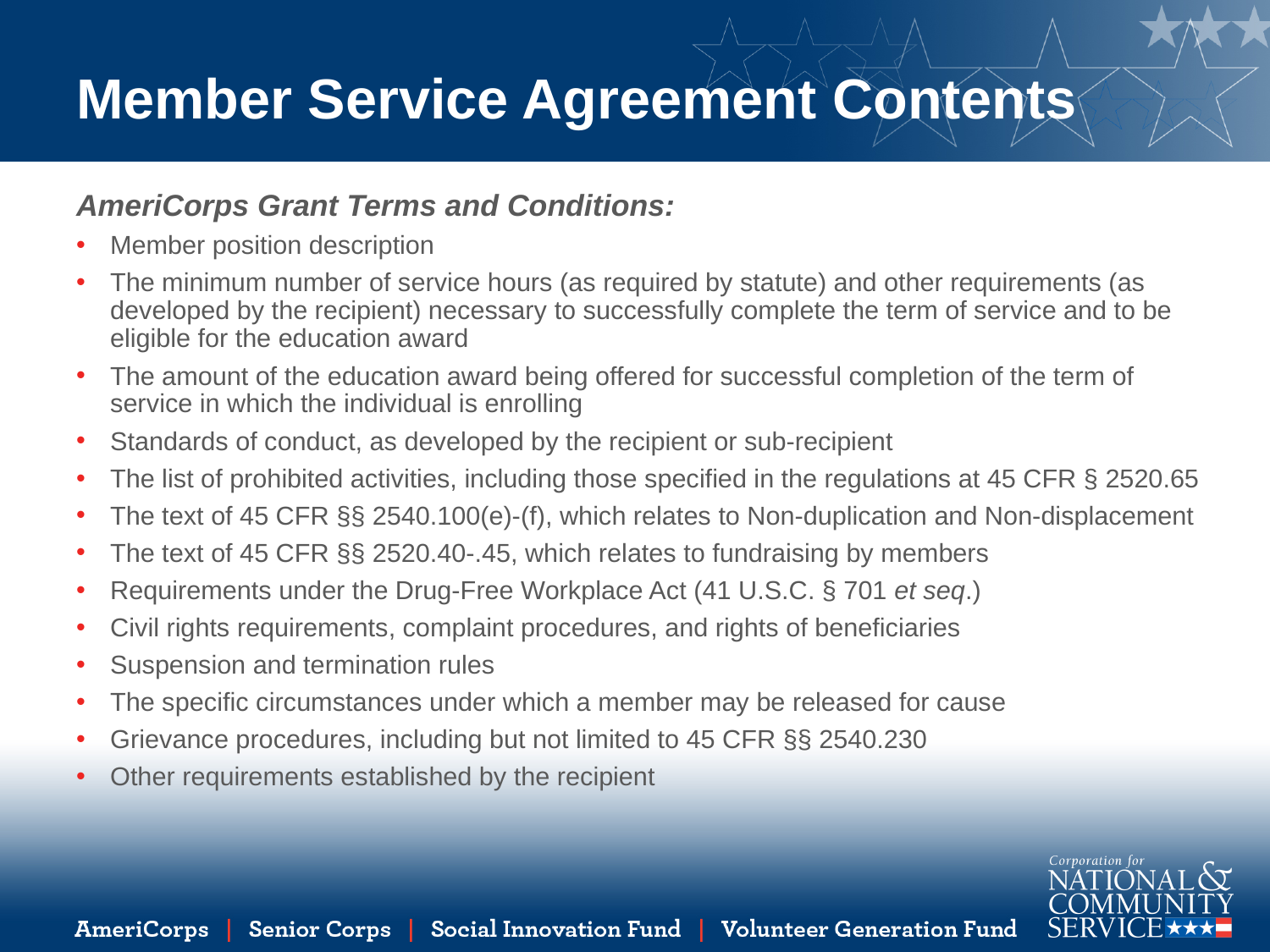

# Member Service Agreement Contents
AmeriCorps Grant Terms and Conditions:
Member position description
The minimum number of service hours (as required by statute) and other requirements (as developed by the recipient) necessary to successfully complete the term of service and to be eligible for the education award
The amount of the education award being offered for successful completion of the term of service in which the individual is enrolling
Standards of conduct, as developed by the recipient or sub-recipient
The list of prohibited activities, including those specified in the regulations at 45 CFR § 2520.65
The text of 45 CFR §§ 2540.100(e)-(f), which relates to Non-duplication and Non-displacement
The text of 45 CFR §§ 2520.40-.45, which relates to fundraising by members
Requirements under the Drug-Free Workplace Act (41 U.S.C. § 701 et seq.)
Civil rights requirements, complaint procedures, and rights of beneficiaries
Suspension and termination rules
The specific circumstances under which a member may be released for cause
Grievance procedures, including but not limited to 45 CFR §§ 2540.230
Other requirements established by the recipient